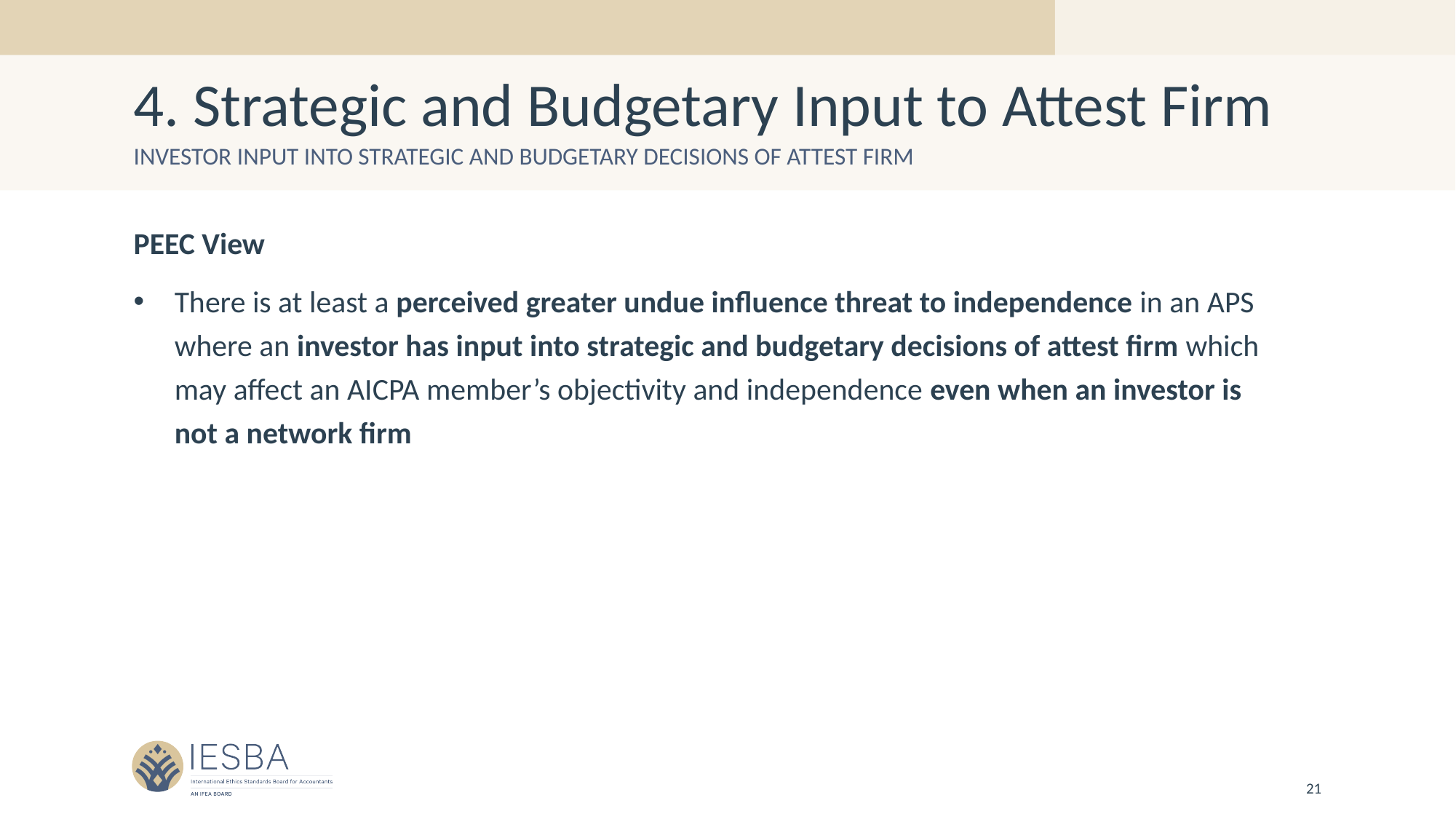

# 4. Strategic and Budgetary Input to Attest Firm
Investor input into strategic and budgetary decisions of attest firm
PEEC View
There is at least a perceived greater undue influence threat to independence in an APS where an investor has input into strategic and budgetary decisions of attest firm which may affect an AICPA member’s objectivity and independence even when an investor is not a network firm
21